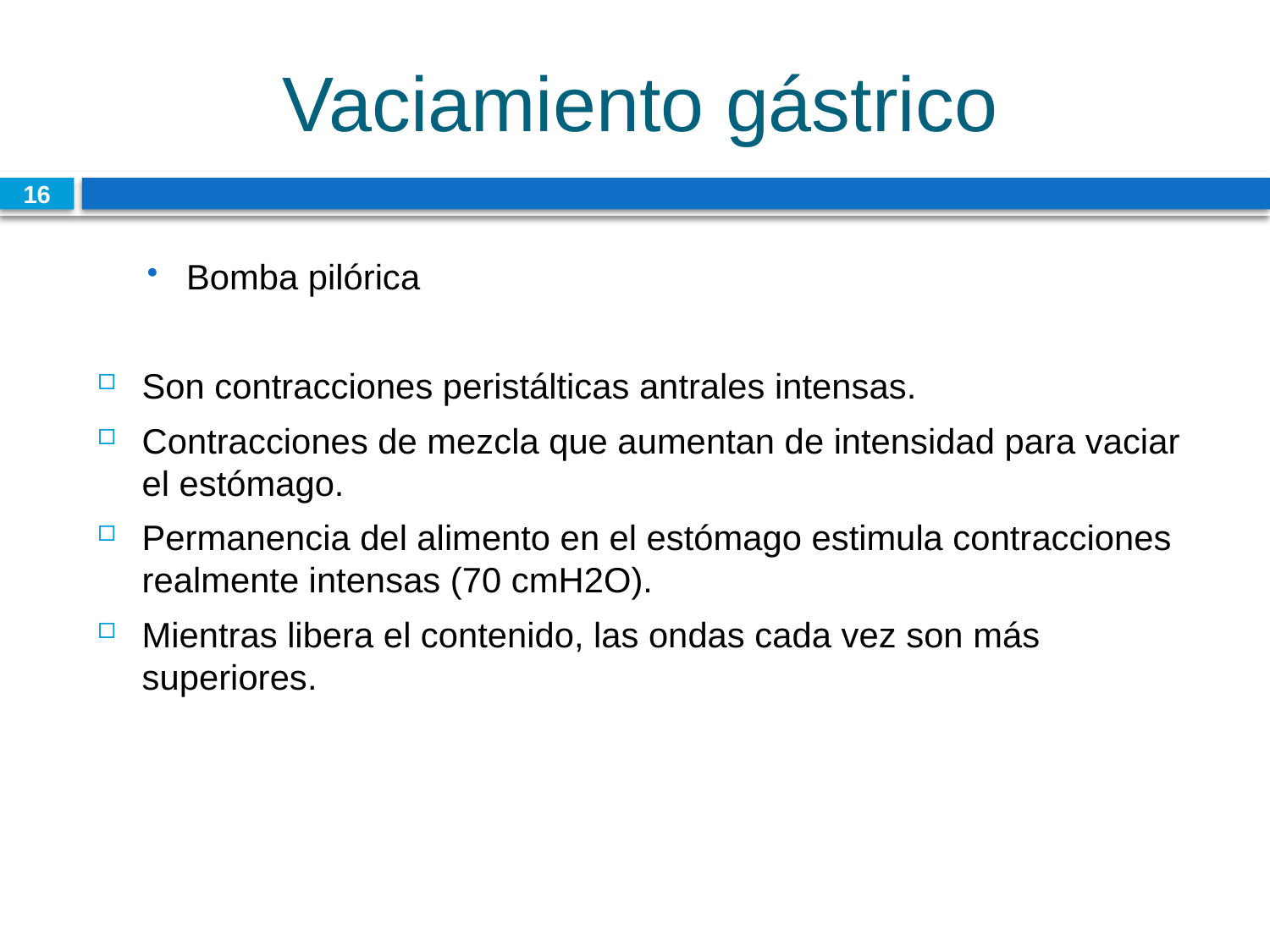

# Vaciamiento gástrico
16
Bomba pilórica

Son contracciones peristálticas antrales intensas.
Contracciones de mezcla que aumentan de intensidad para vaciar el estómago.
Permanencia del alimento en el estómago estimula contracciones realmente intensas (70 cmH2O).
Mientras libera el contenido, las ondas cada vez son más superiores.